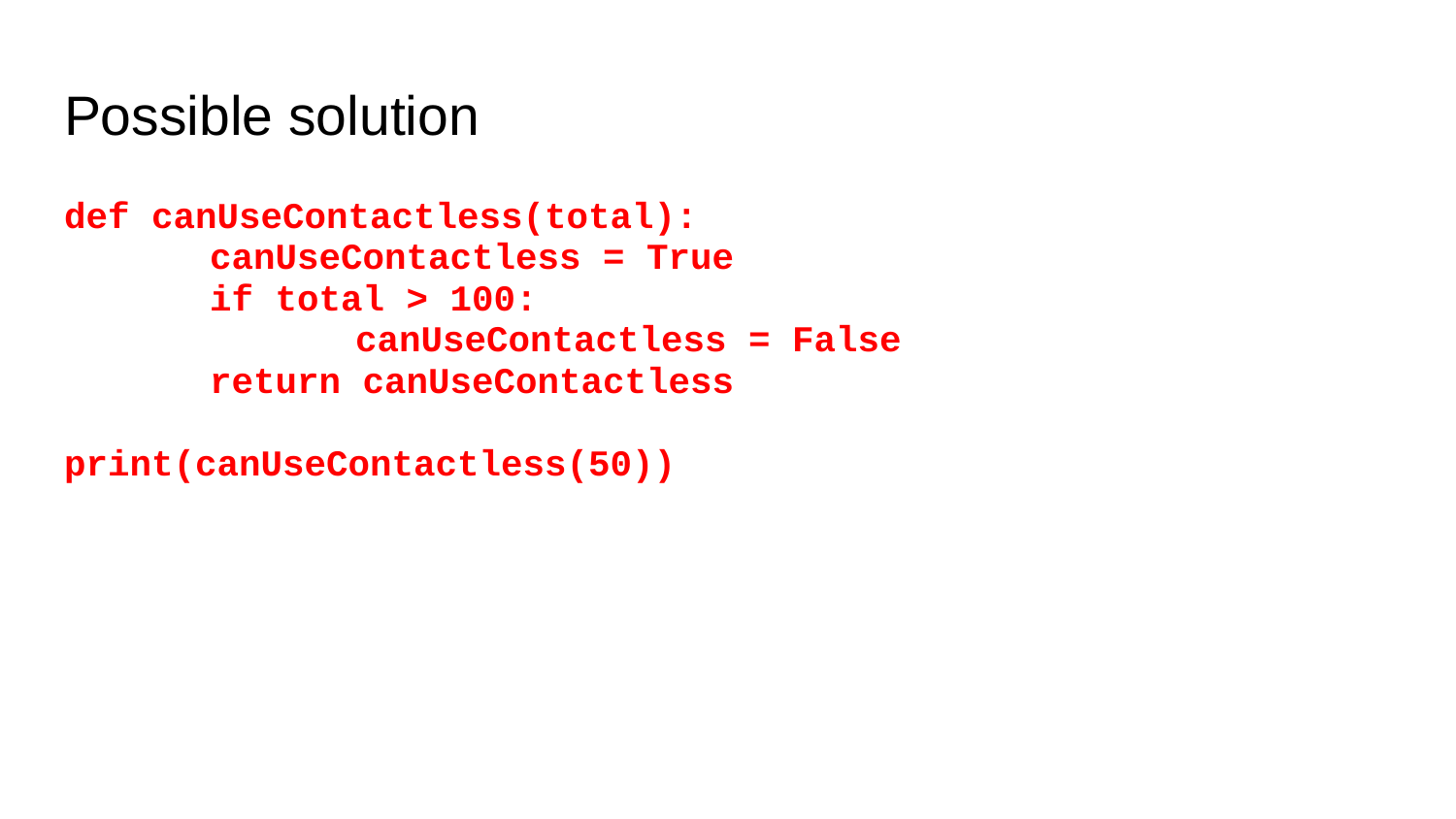

# Possible solution
def canUseContactless(total):
	canUseContactless = True
	if total > 100:
		canUseContactless = False
	return canUseContactless

print(canUseContactless(50))